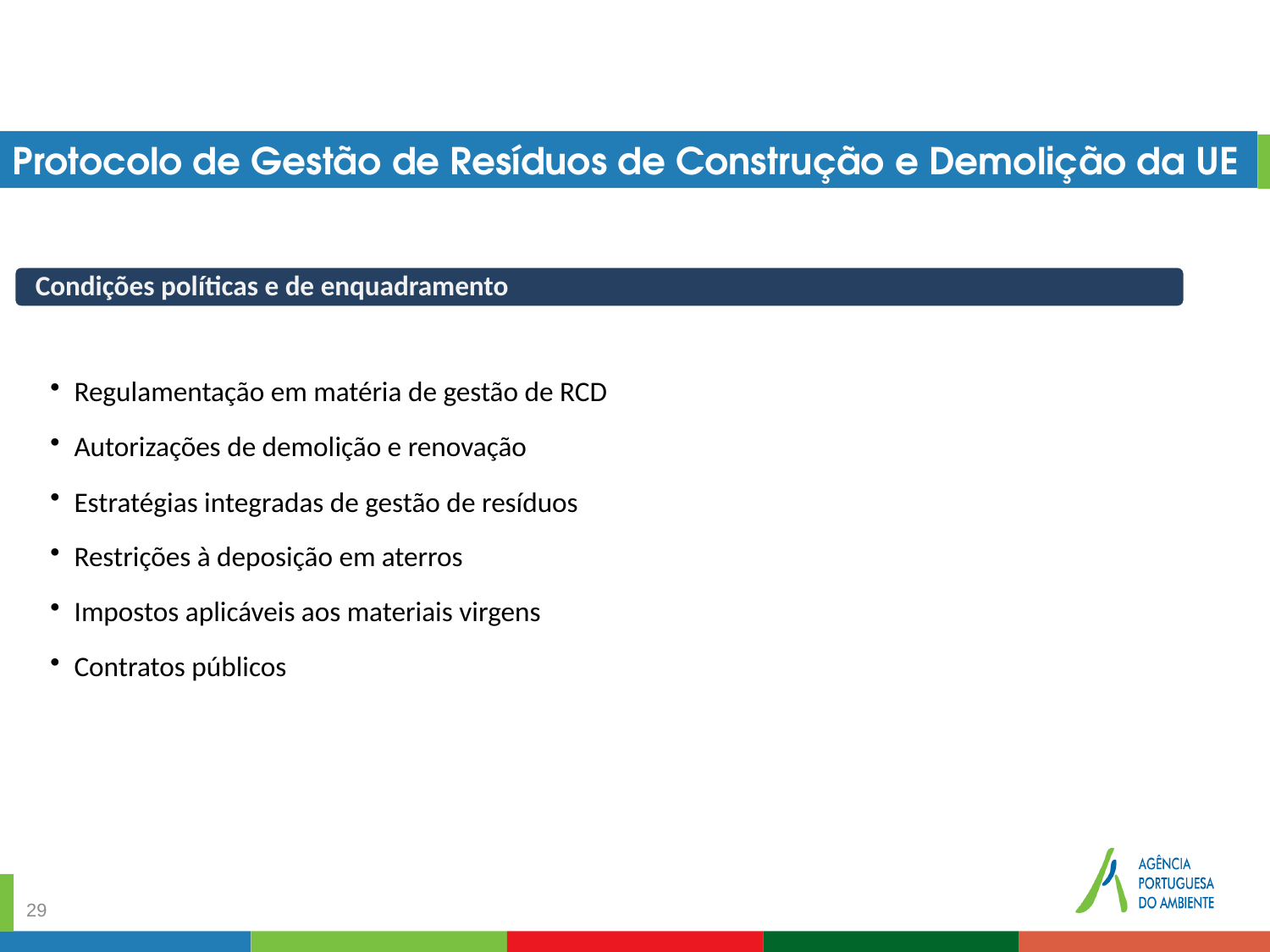

Protocolo de Gestão de Resíduos de Construção e Demolição da UE

Condições políticas e de enquadramento

Regulamentação em matéria de gestão de RCD
Autorizações de demolição e renovação
Estratégias integradas de gestão de resíduos
Restrições à deposição em aterros
Impostos aplicáveis aos materiais virgens
Contratos públicos

29